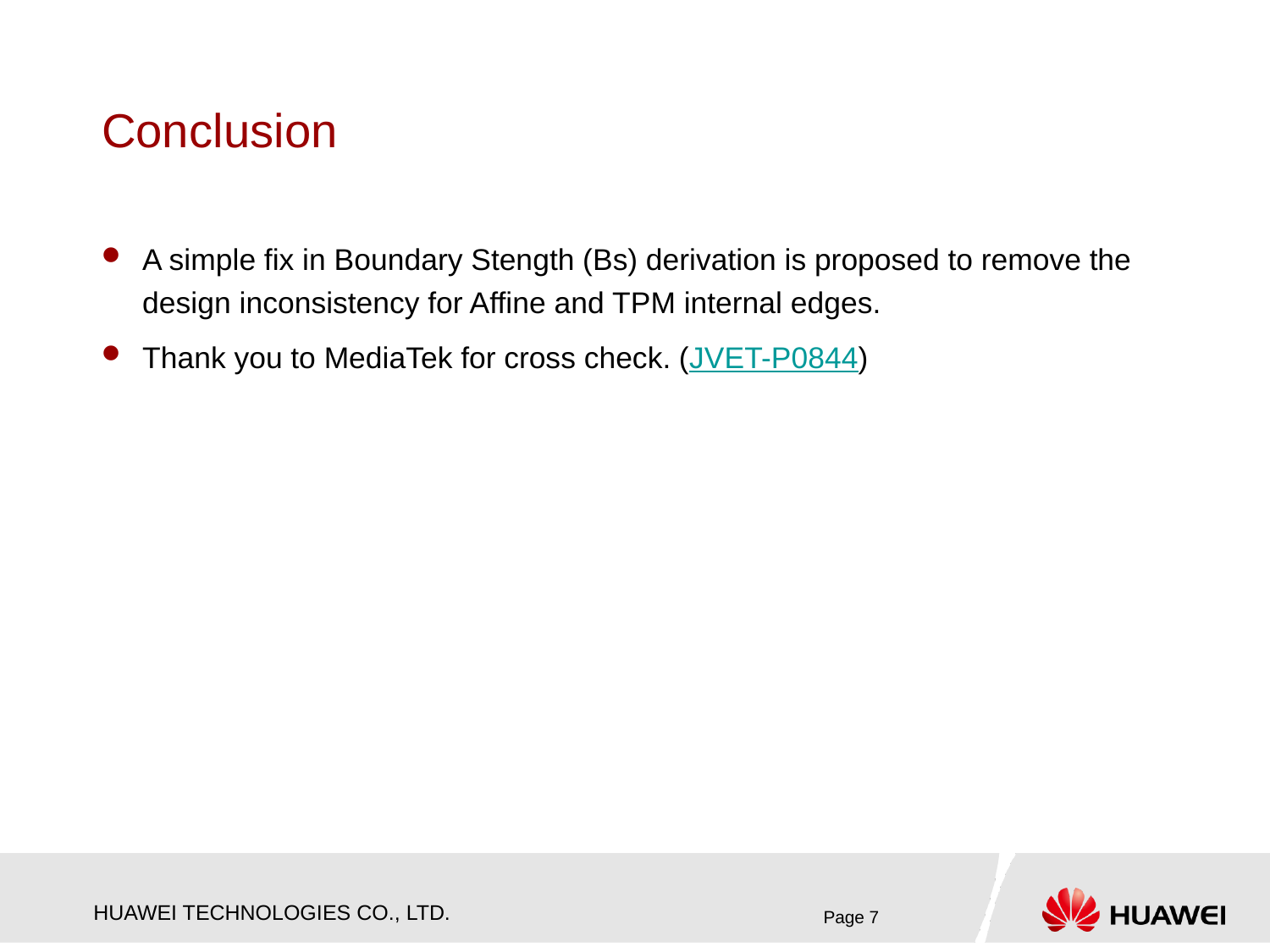

# Conclusion
A simple fix in Boundary Stength (Bs) derivation is proposed to remove the design inconsistency for Affine and TPM internal edges.
Thank you to MediaTek for cross check. (JVET-P0844)

Page 7